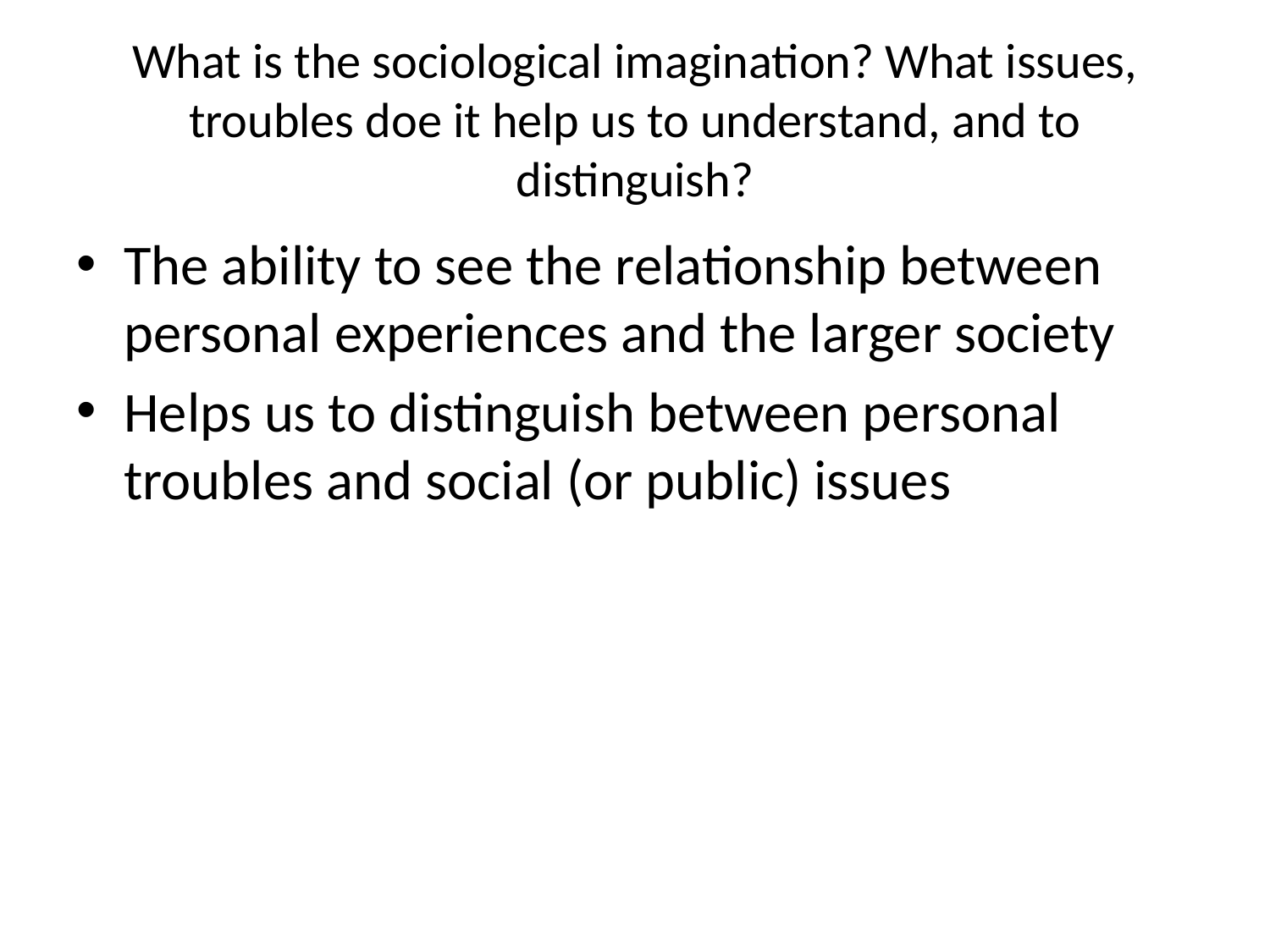

# What is the sociological imagination? What issues, troubles doe it help us to understand, and to distinguish?
The ability to see the relationship between personal experiences and the larger society
Helps us to distinguish between personal troubles and social (or public) issues